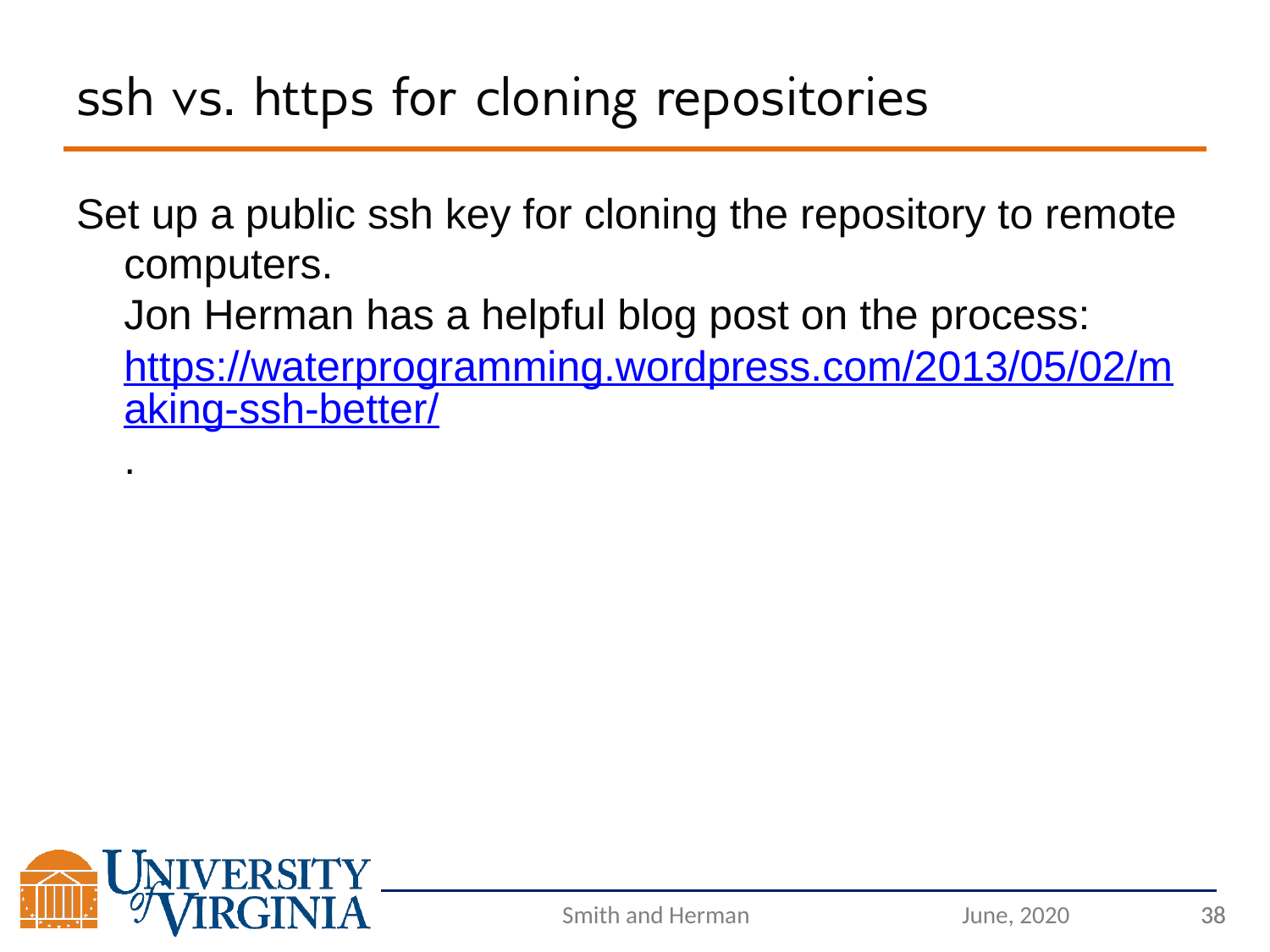

# ssh vs. https for cloning repositories
Set up a public ssh key for cloning the repository to remote computers.
Jon Herman has a helpful blog post on the process: https://waterprogramming.wordpress.com/2013/05/02/making-ssh-better/.